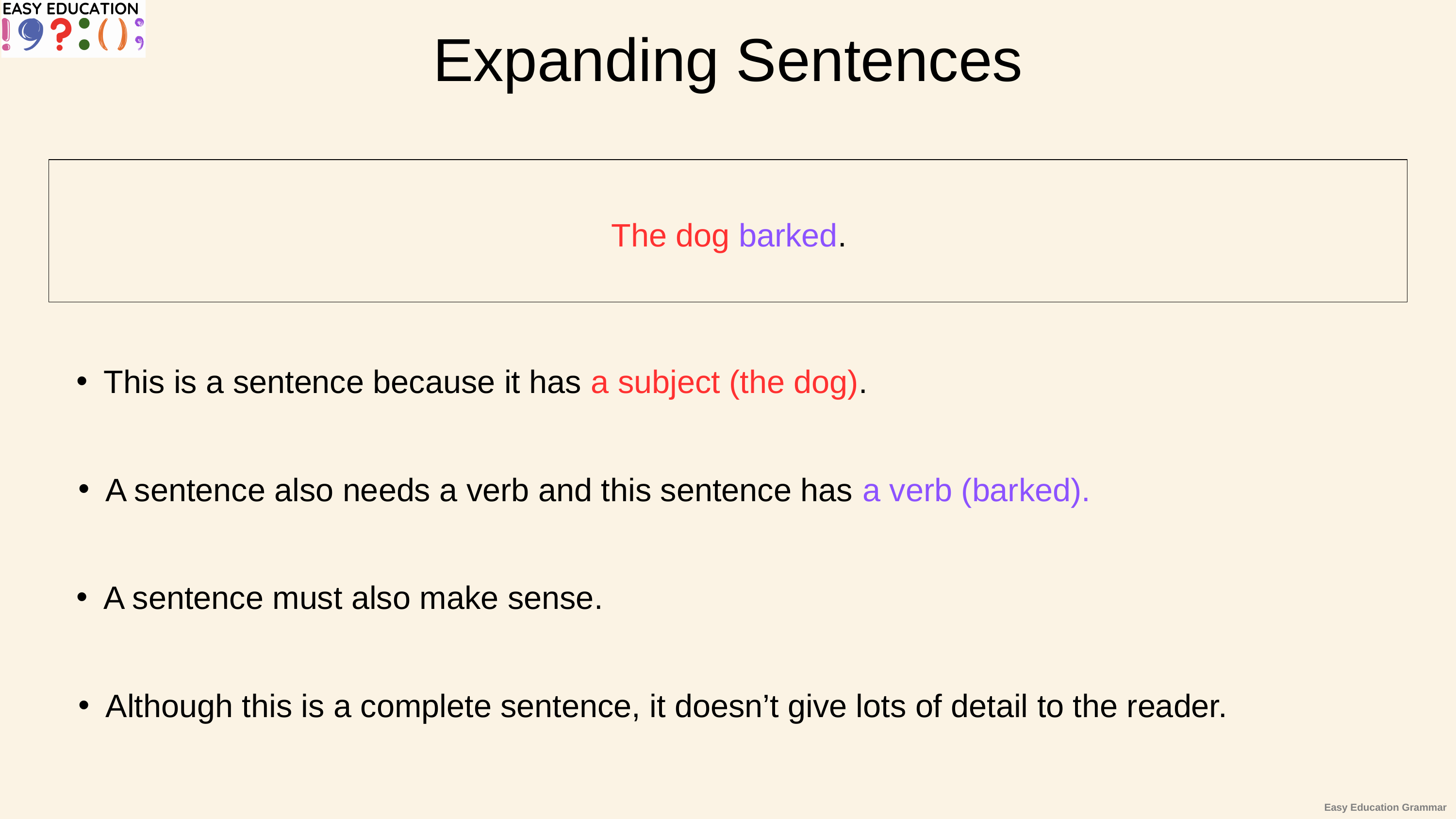

Expanding Sentences

The dog barked.
This is a sentence because it has a subject (the dog).
A sentence also needs a verb and this sentence has a verb (barked).
A sentence must also make sense.
Although this is a complete sentence, it doesn’t give lots of detail to the reader.